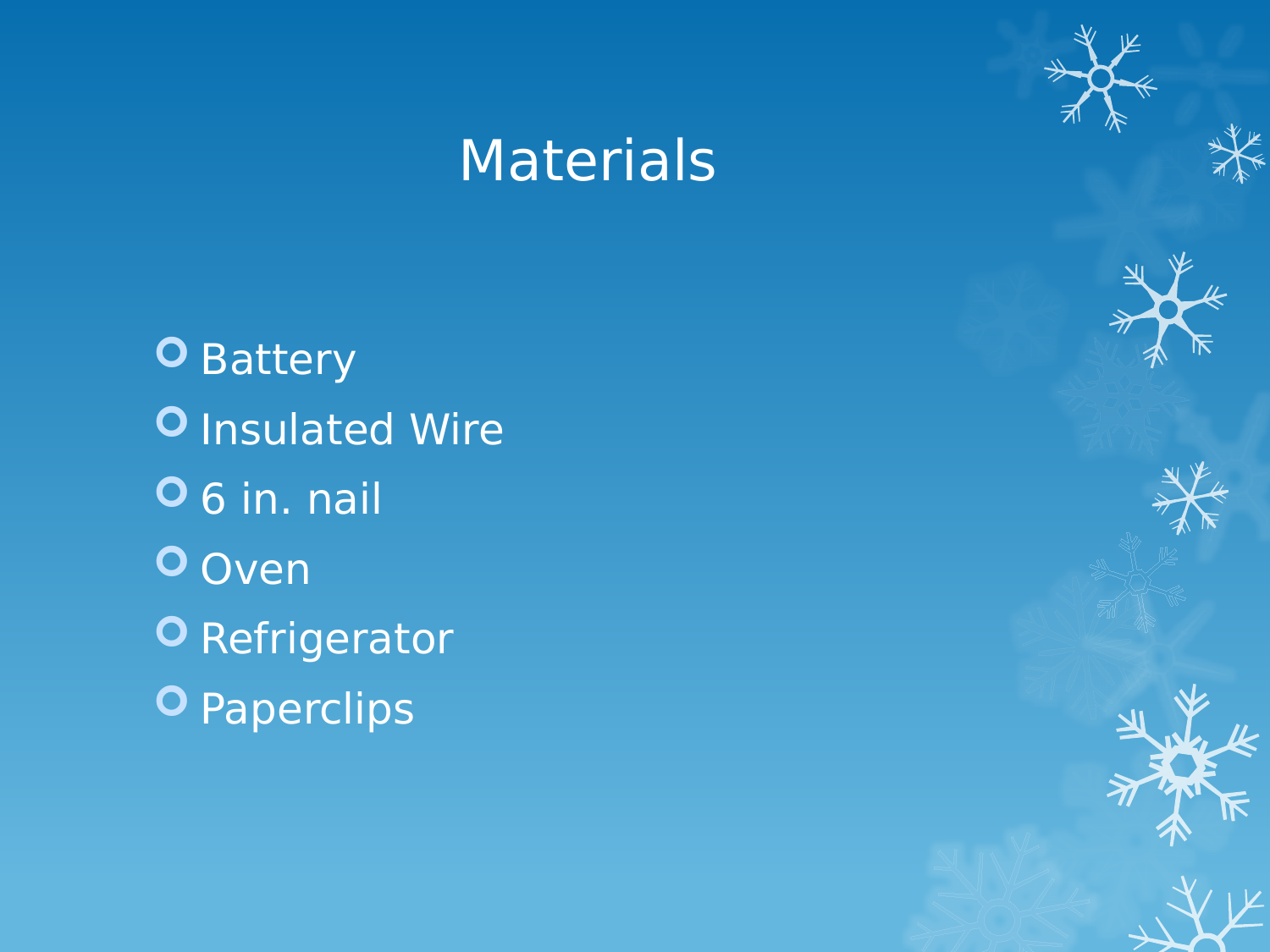

# Materials
Battery
Insulated Wire
6 in. nail
Oven
Refrigerator
Paperclips